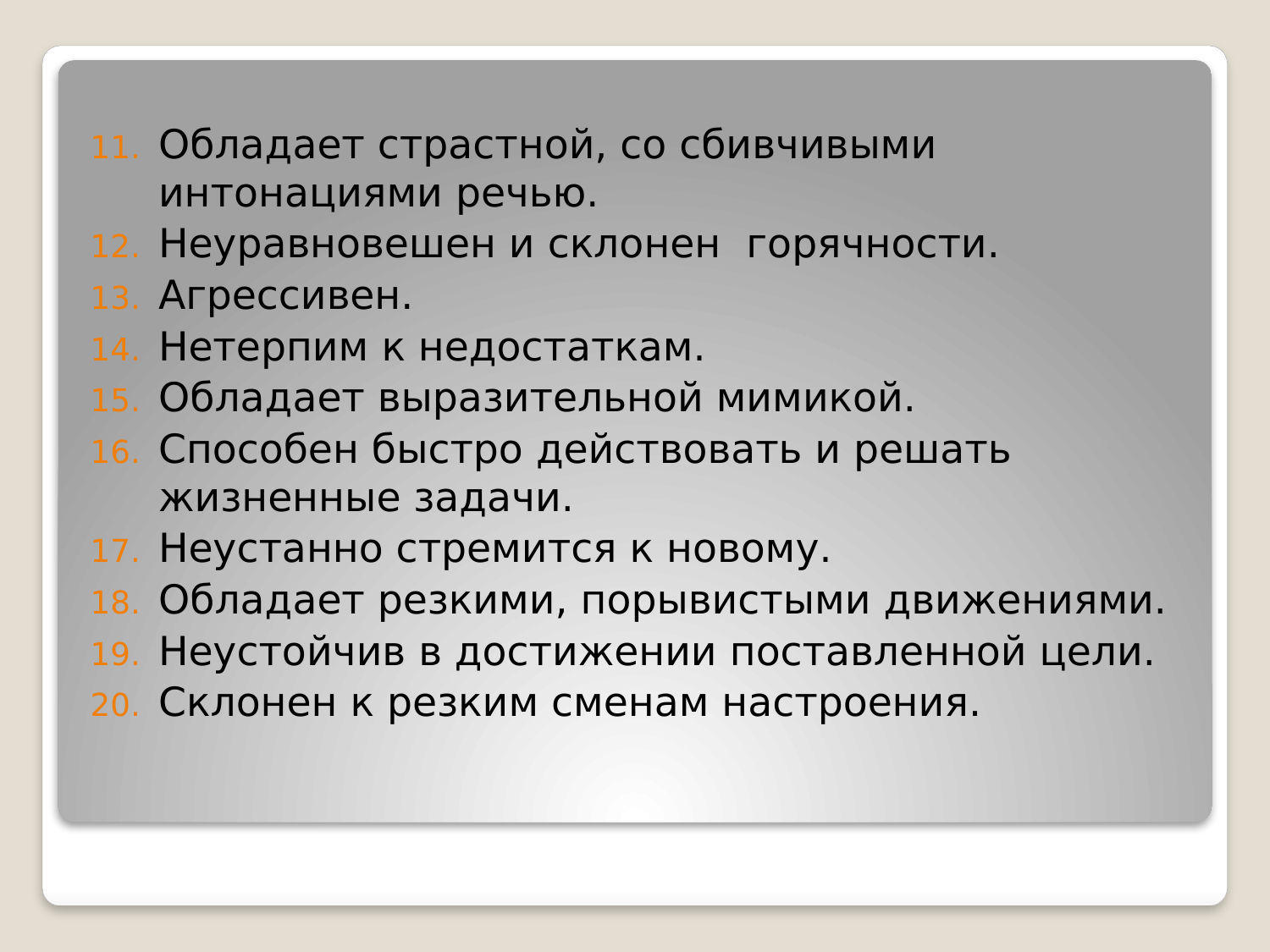

Обладает страстной, со сбивчивыми интонациями речью.
Неуравновешен и склонен  горячности.
Агрессивен.
Нетерпим к недостаткам.
Обладает выразительной мимикой.
Способен быстро действовать и решать жизненные задачи.
Неустанно стремится к новому.
Обладает резкими, порывистыми движениями.
Неустойчив в достижении поставленной цели.
Склонен к резким сменам настроения.